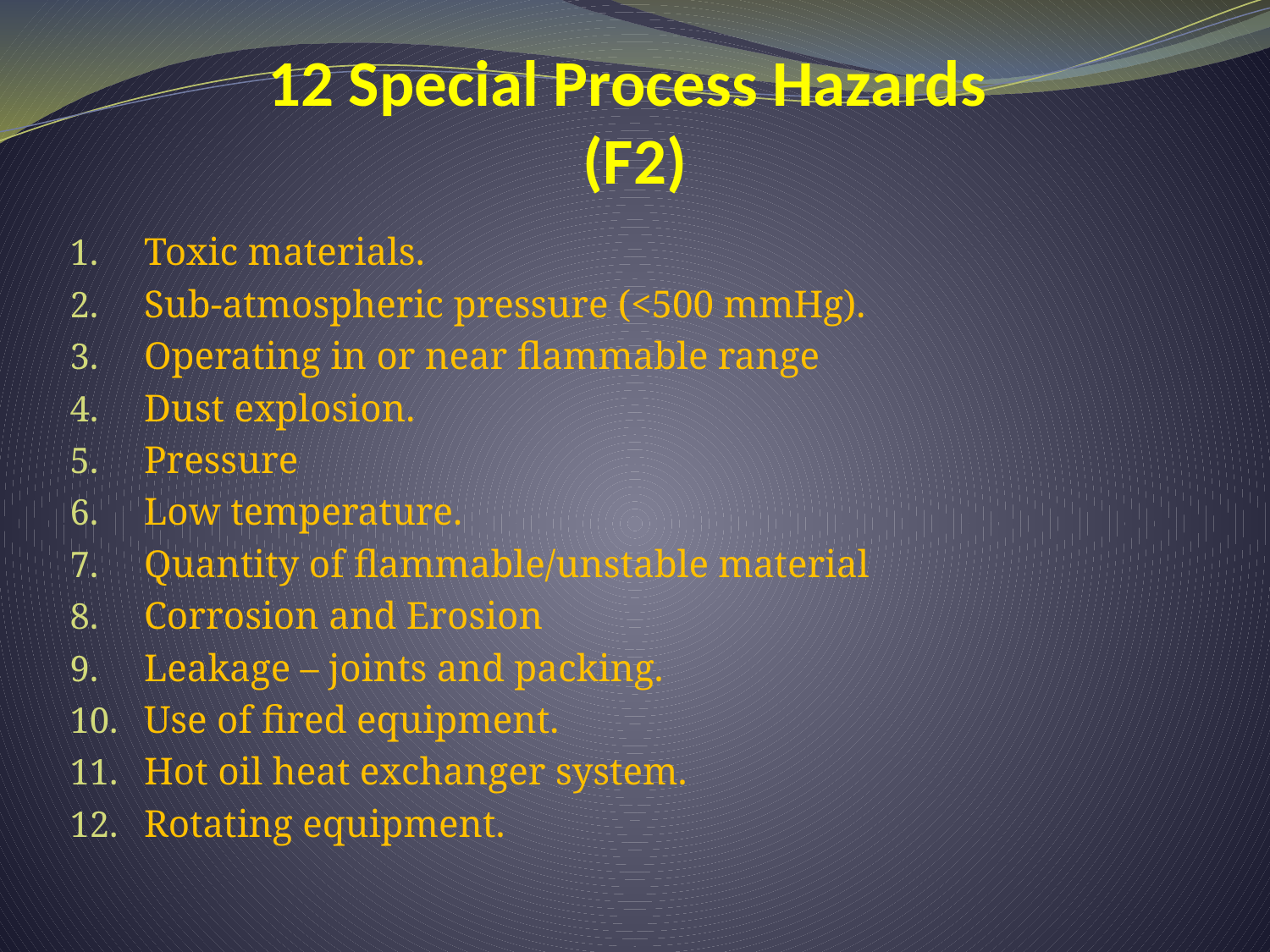

12 Special Process Hazards
(F2)
Toxic materials.
Sub-atmospheric pressure (<500 mmHg).
Operating in or near flammable range
Dust explosion.
Pressure
Low temperature.
Quantity of flammable/unstable material
Corrosion and Erosion
Leakage – joints and packing.
Use of fired equipment.
Hot oil heat exchanger system.
Rotating equipment.